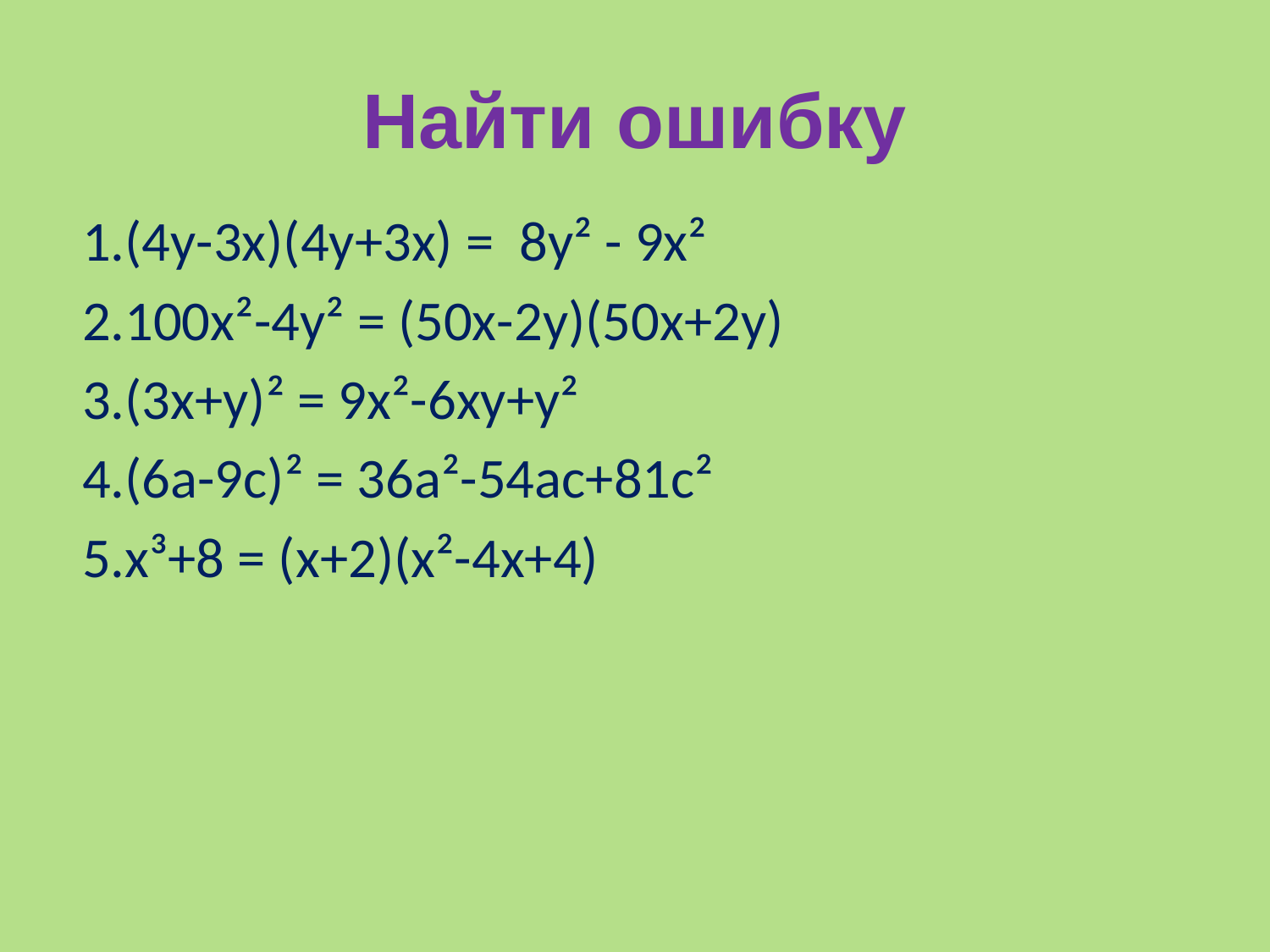

# Найти ошибку
1.(4у-3х)(4у+3х) =  8у² - 9х²
2.100х²-4у² = (50х-2у)(50х+2у)
3.(3х+у)² = 9х²-6ху+у²
4.(6a-9c)² = 36a²-54ac+81c²
5.х³+8 = (х+2)(х²-4х+4)